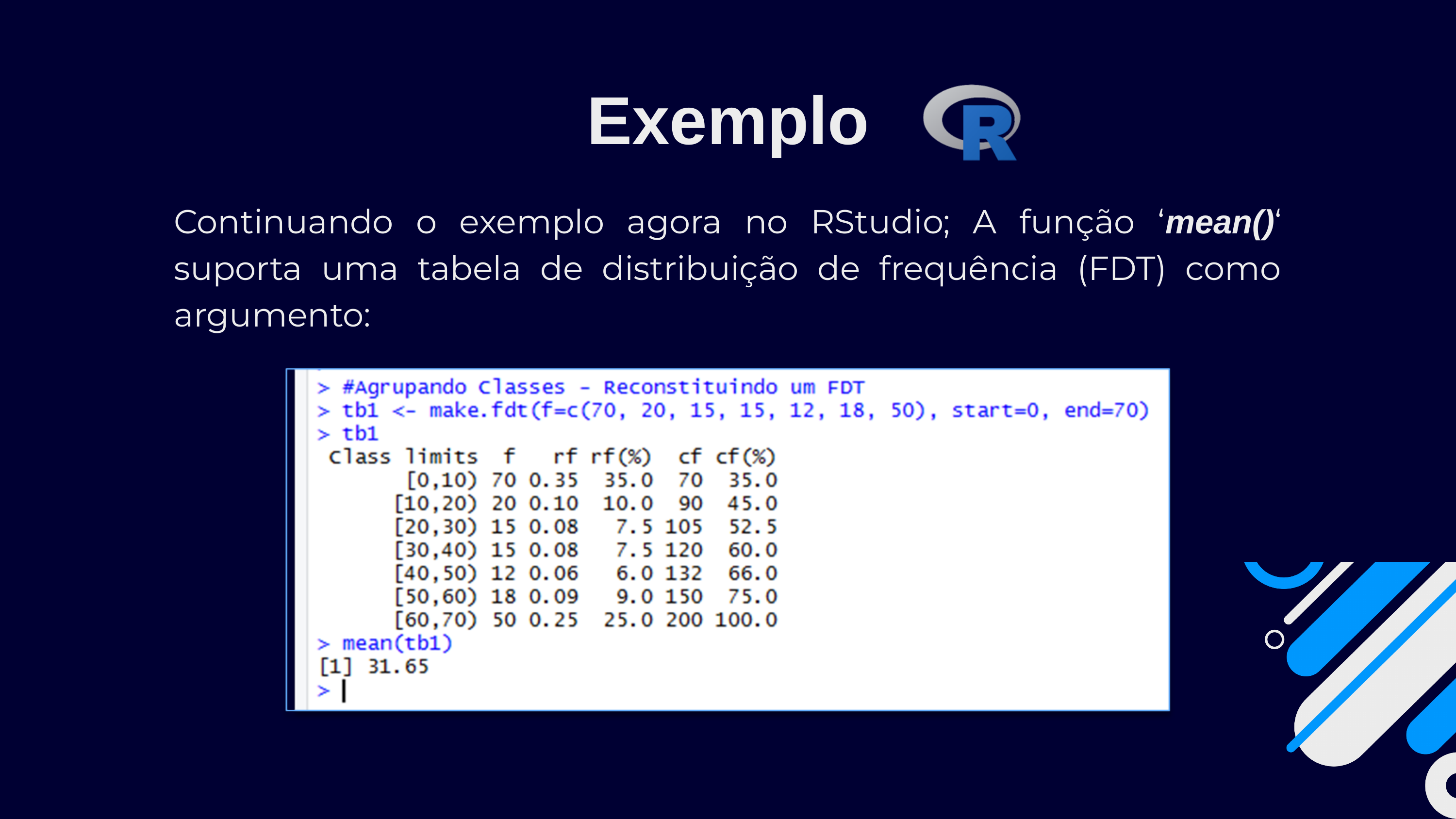

Exemplo
Continuando o exemplo agora no RStudio; A função ‘mean()‘ suporta uma tabela de distribuição de frequência (FDT) como argumento: